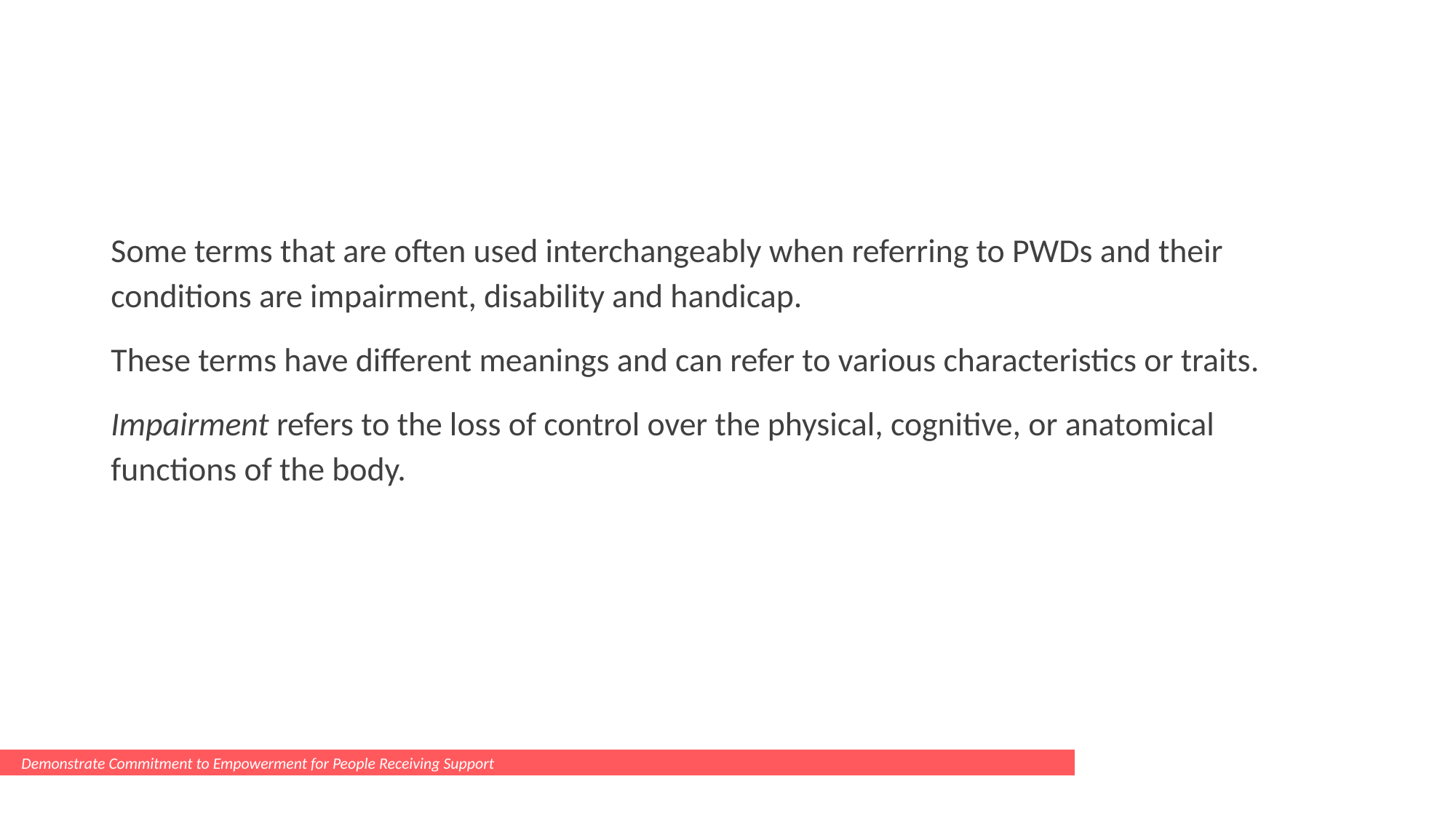

#
Some terms that are often used interchangeably when referring to PWDs and their conditions are impairment, disability and handicap.
These terms have different meanings and can refer to various characteristics or traits.
Impairment refers to the loss of control over the physical, cognitive, or anatomical functions of the body.
Demonstrate Commitment to Empowerment for People Receiving Support